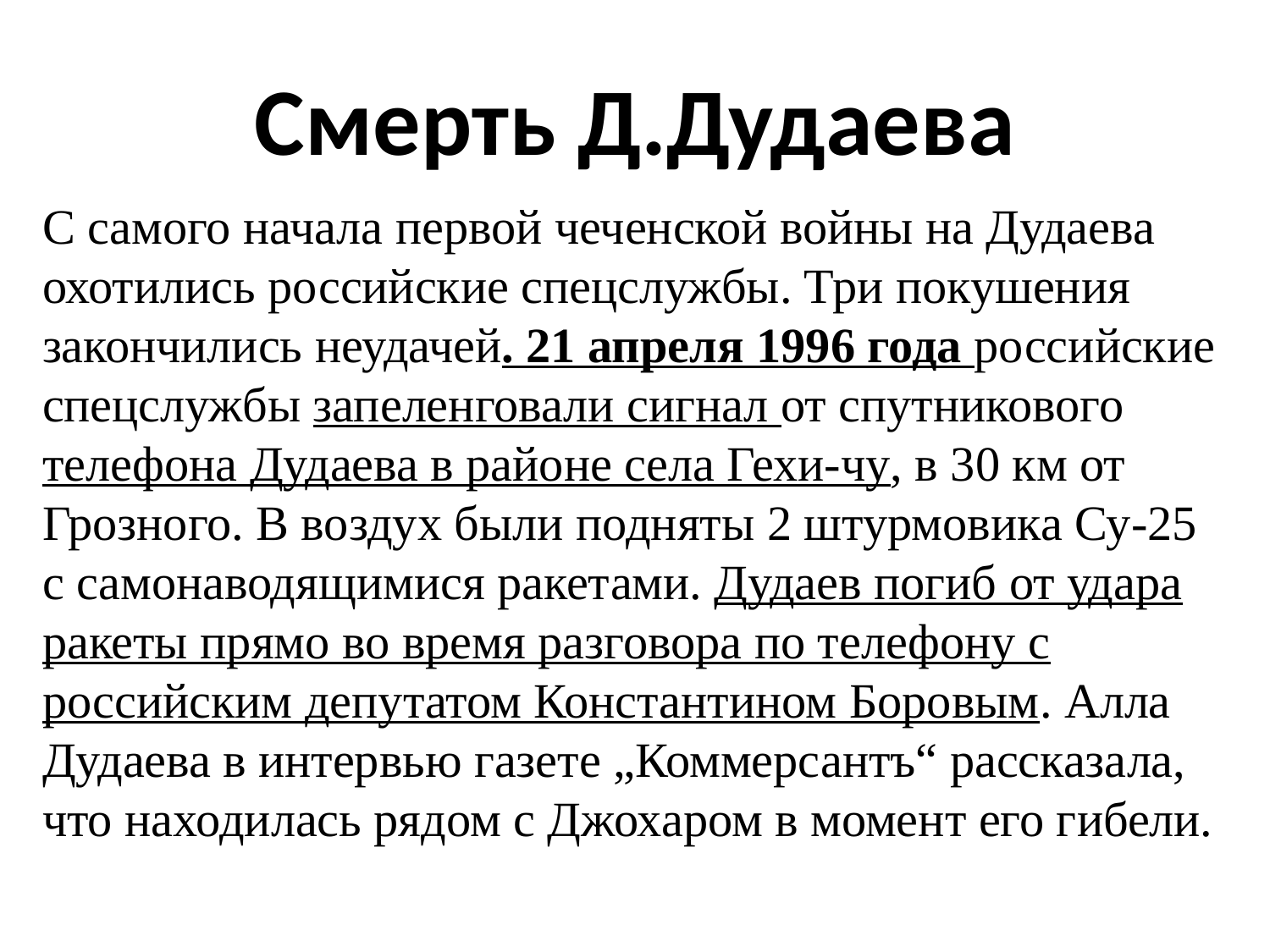

# Смерть Д.Дудаева
С самого начала первой чеченской войны на Дудаева охотились российские спецслужбы. Три покушения закончились неудачей. 21 апреля 1996 года российские спецслужбы запеленговали сигнал от спутникового телефона Дудаева в районе села Гехи-чу, в 30 км от Грозного. В воздух были подняты 2 штурмовика Су-25 с самонаводящимися ракетами. Дудаев погиб от удара ракеты прямо во время разговора по телефону с российским депутатом Константином Боровым. Алла Дудаева в интервью газете „Коммерсантъ“ рассказала, что находилась рядом с Джохаром в момент его гибели.